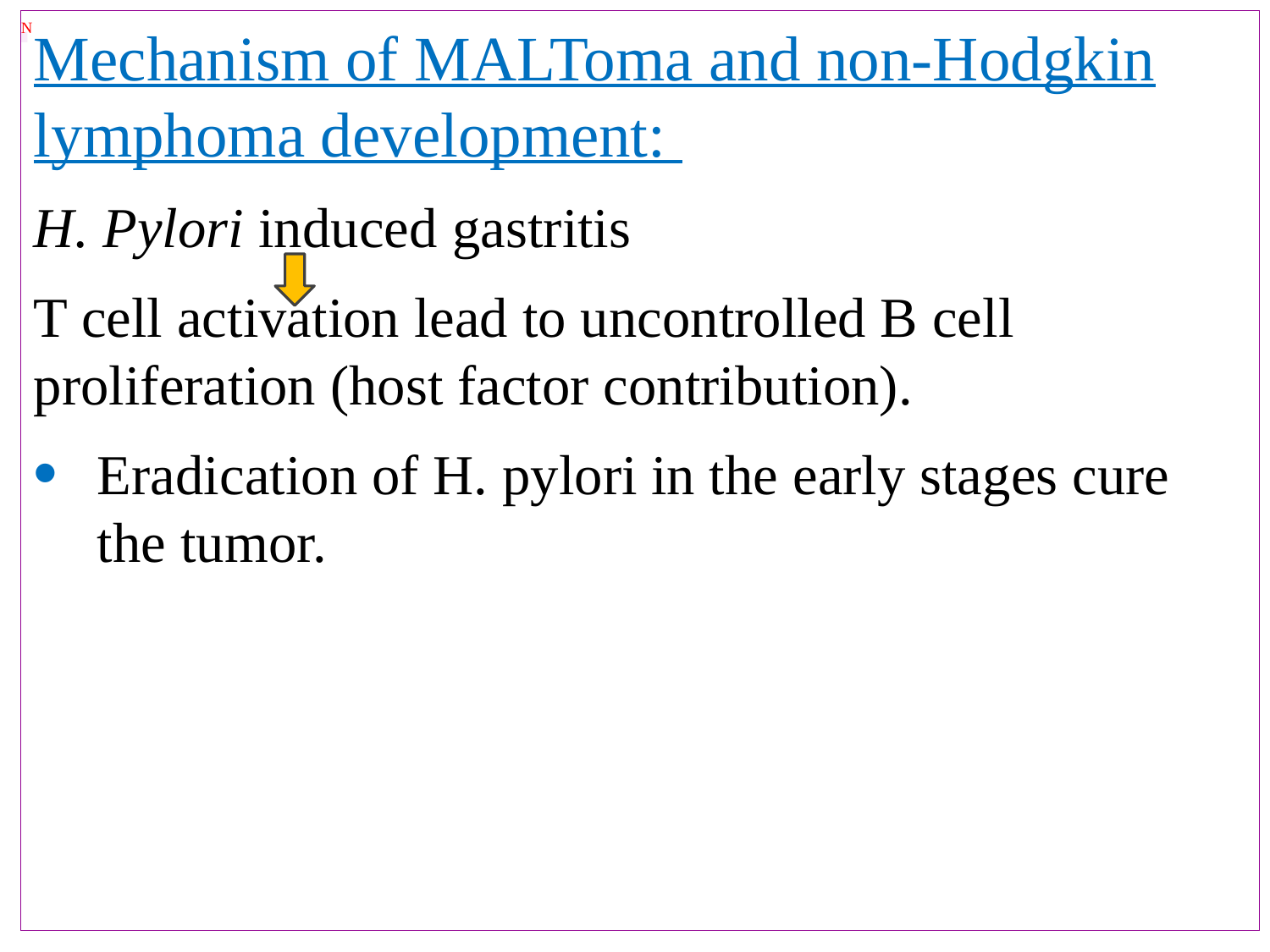

Mechanism of MALToma and non-Hodgkin lymphoma development:
H. Pylori induced gastritis
T cell activation lead to uncontrolled B cell proliferation (host factor contribution).
Eradication of H. pylori in the early stages cure the tumor.
# N